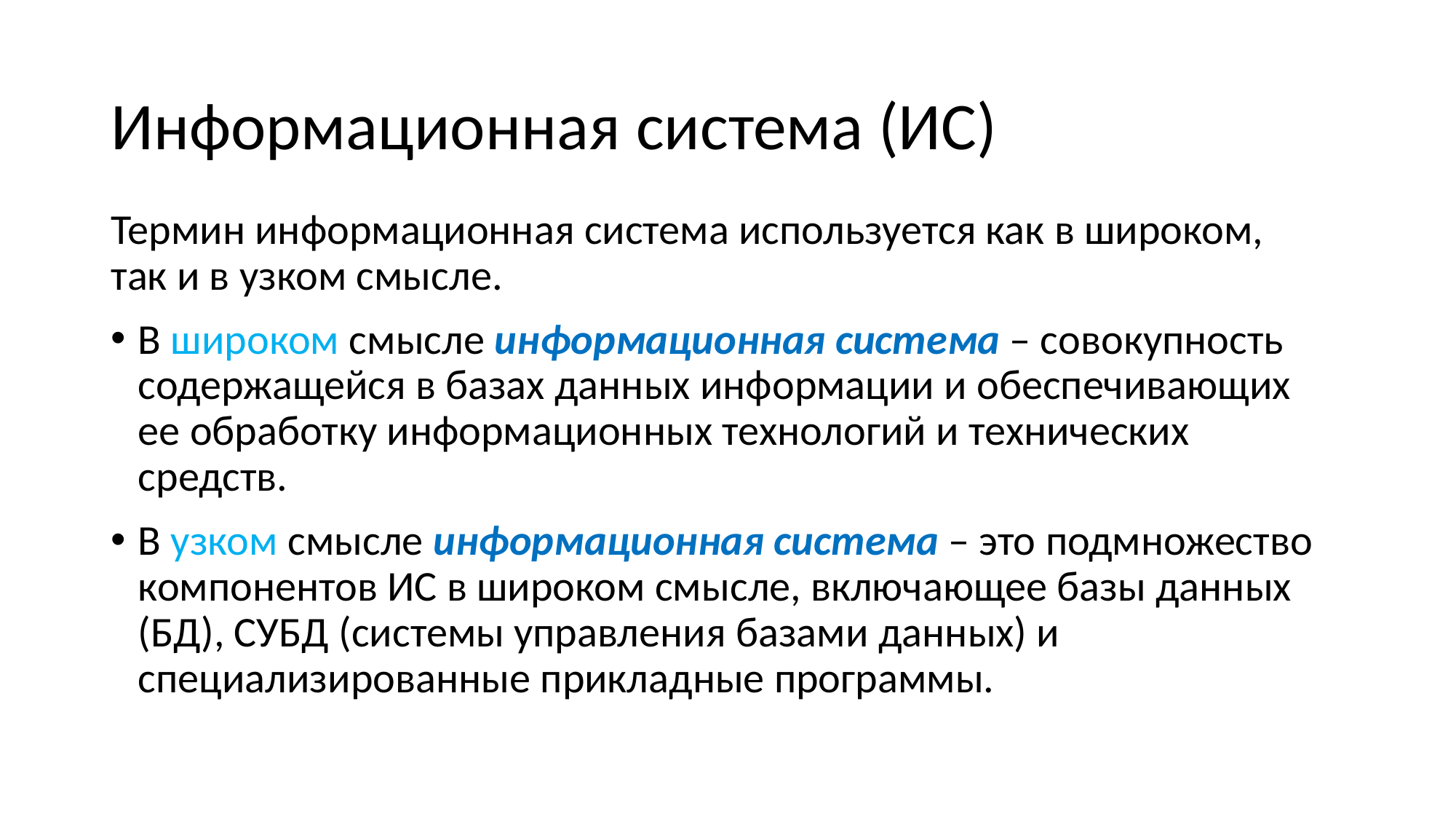

# Информационная система (ИС)
Термин информационная система используется как в широком, так и в узком смысле.
В широком смысле информационная система – совокупность содержащейся в базах данных информации и обеспечивающих ее обработку информационных технологий и технических средств.
В узком смысле информационная система – это подмножество компонентов ИС в широком смысле, включающее базы данных (БД), СУБД (системы управления базами данных) и специализированные прикладные программы.